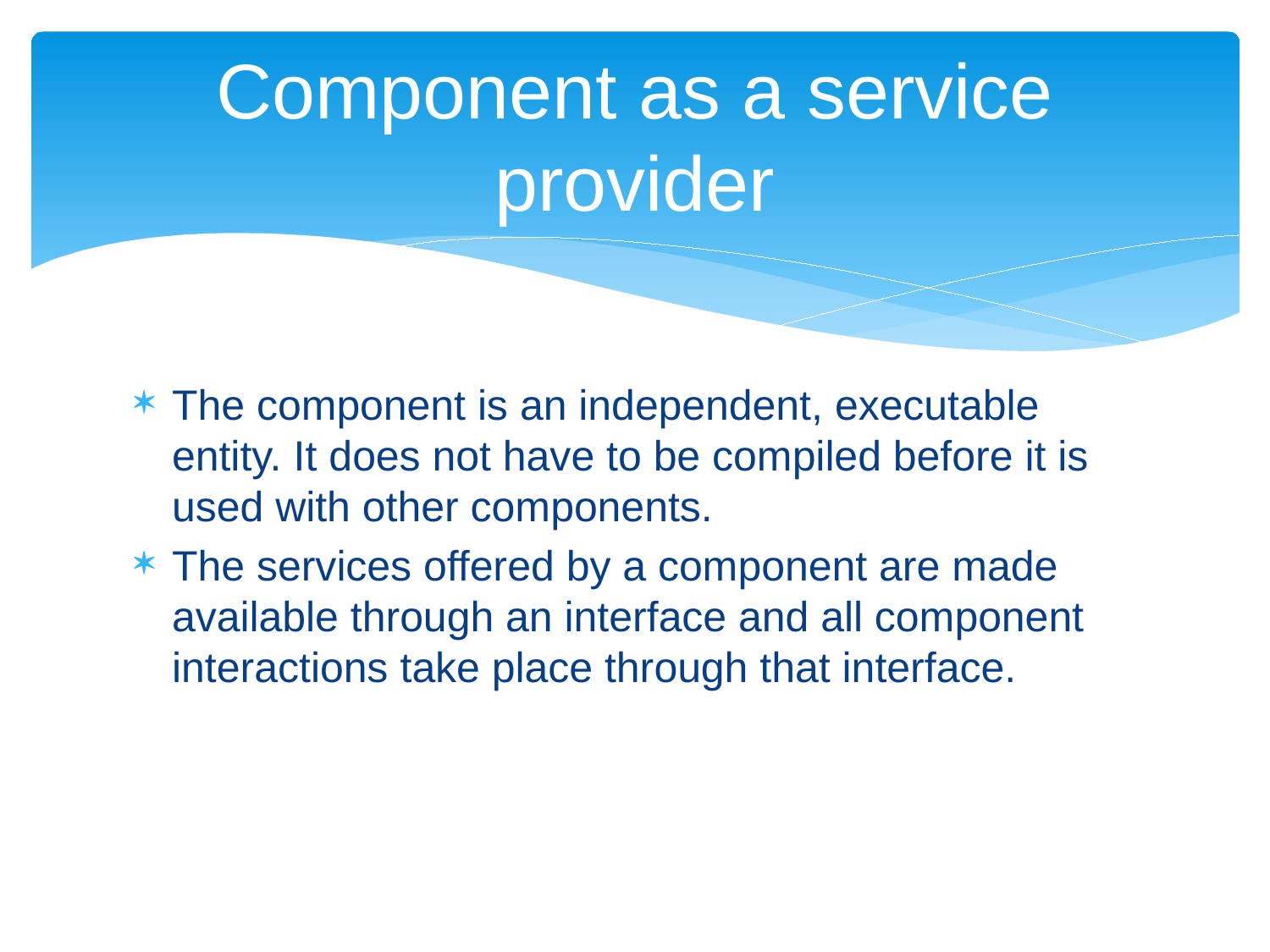

# Component as a service provider
The component is an independent, executable entity. It does not have to be compiled before it is used with other components.
The services offered by a component are made available through an interface and all component interactions take place through that interface.